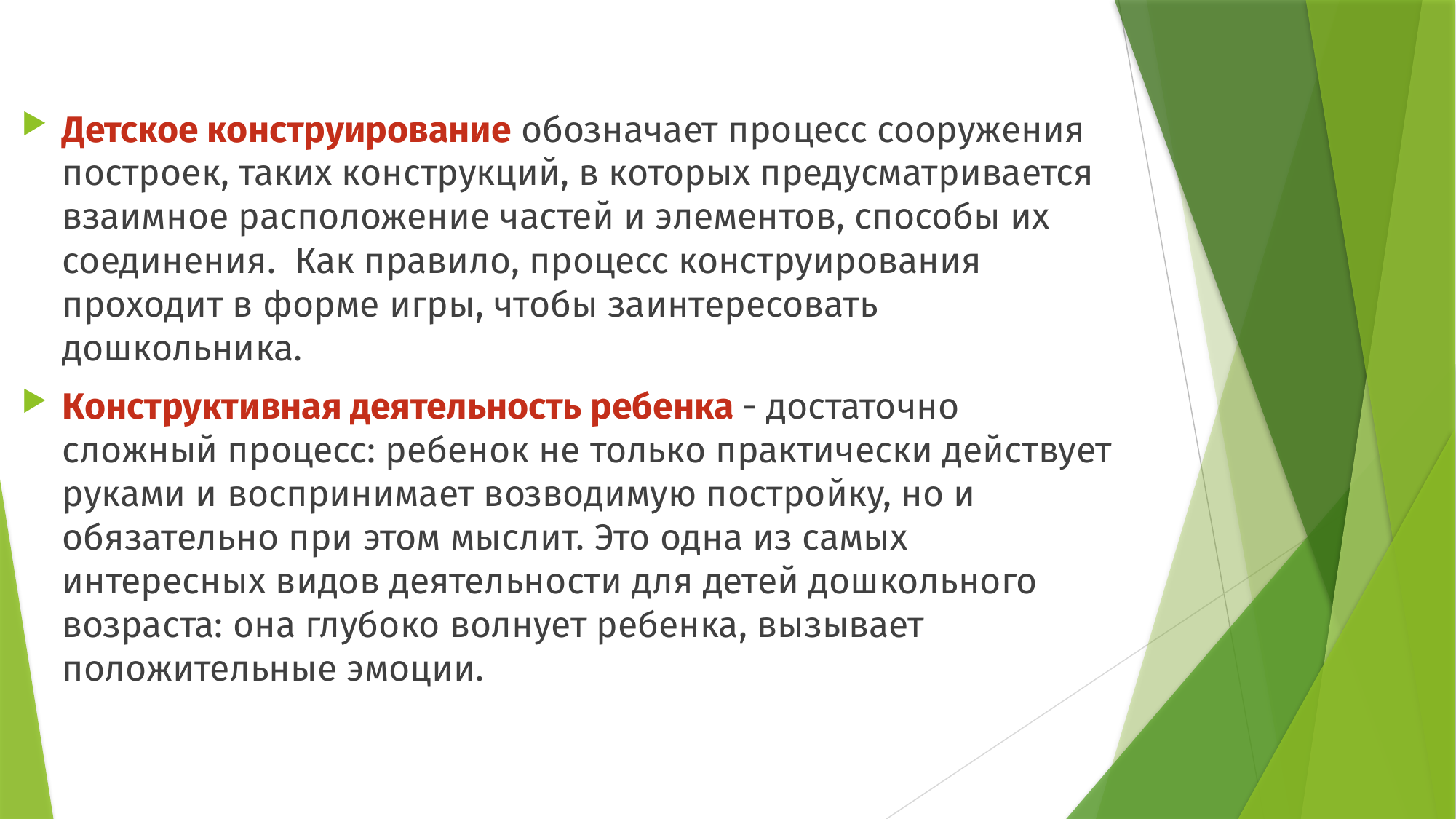

Детское конструирование обозначает процесс сооружения построек, таких конструкций, в которых предусматривается взаимное расположение частей и элементов, способы их соединения.  Как правило, процесс конструирования проходит в форме игры, чтобы заинтересовать дошкольника.
Конструктивная деятельность ребенка - достаточно сложный процесс: ребенок не только практически действует руками и воспринимает возводимую постройку, но и обязательно при этом мыслит. Это одна из самых интересных видов деятельности для детей дошкольного возраста: она глубоко волнует ребенка, вызывает положительные эмоции.